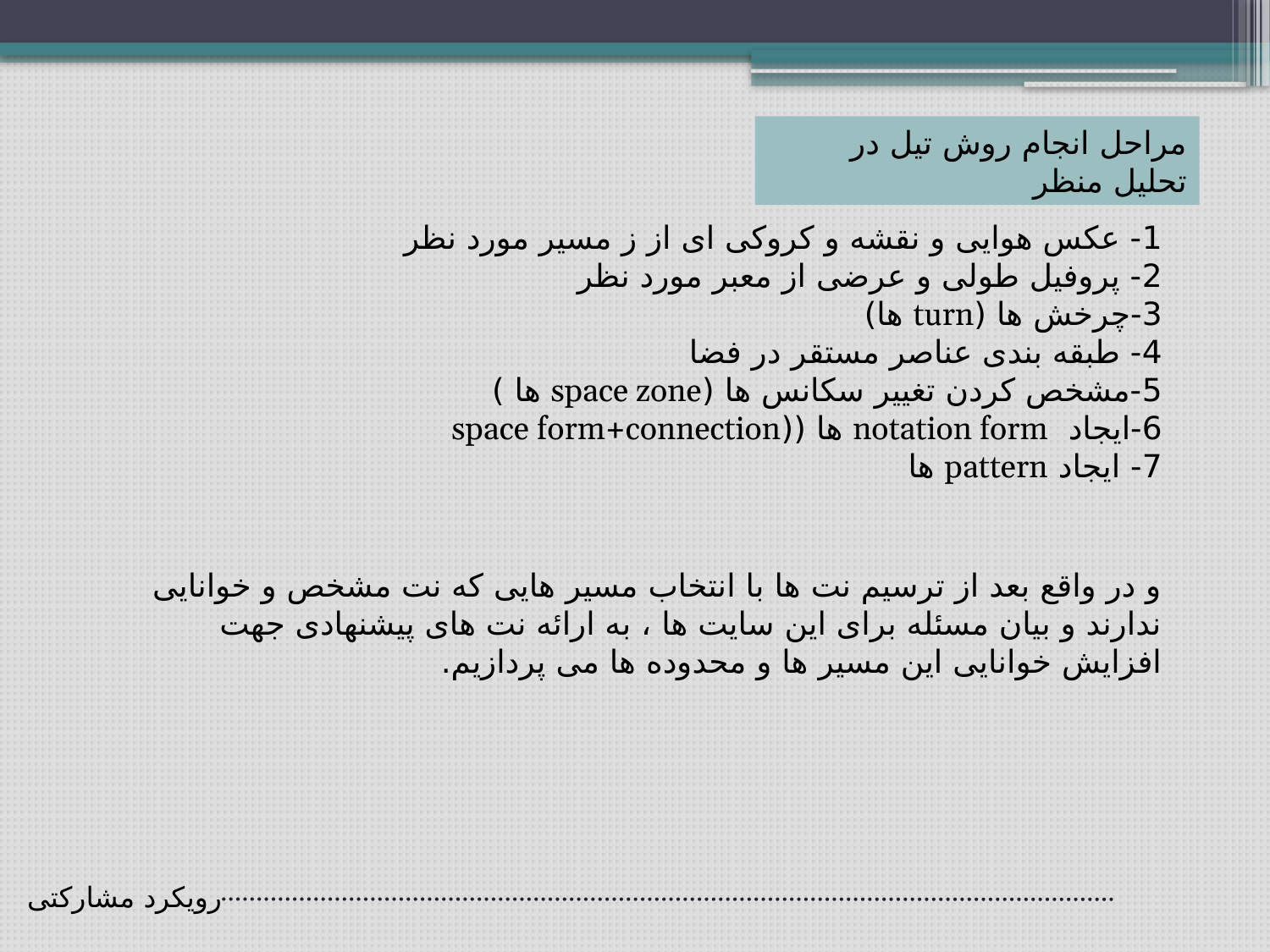

مراحل انجام روش تیل در تحلیل منظر
1- عکس هوایی و نقشه و کروکی ای از ز مسیر مورد نظر
2- پروفیل طولی و عرضی از معبر مورد نظر
3-چرخش ها (turn ها)
4- طبقه بندی عناصر مستقر در فضا
5-مشخص کردن تغییر سکانس ها (space zone ها )
6-ایجاد  notation form ها ((space form+connection
7- ایجاد pattern ها
و در واقع بعد از ترسیم نت ها با انتخاب مسیر هایی که نت مشخص و خوانایی ندارند و بیان مسئله برای این سایت ها ، به ارائه نت های پیشنهادی جهت افزایش خوانایی این مسیر ها و محدوده ها می پردازیم.
رویکرد مشارکتی